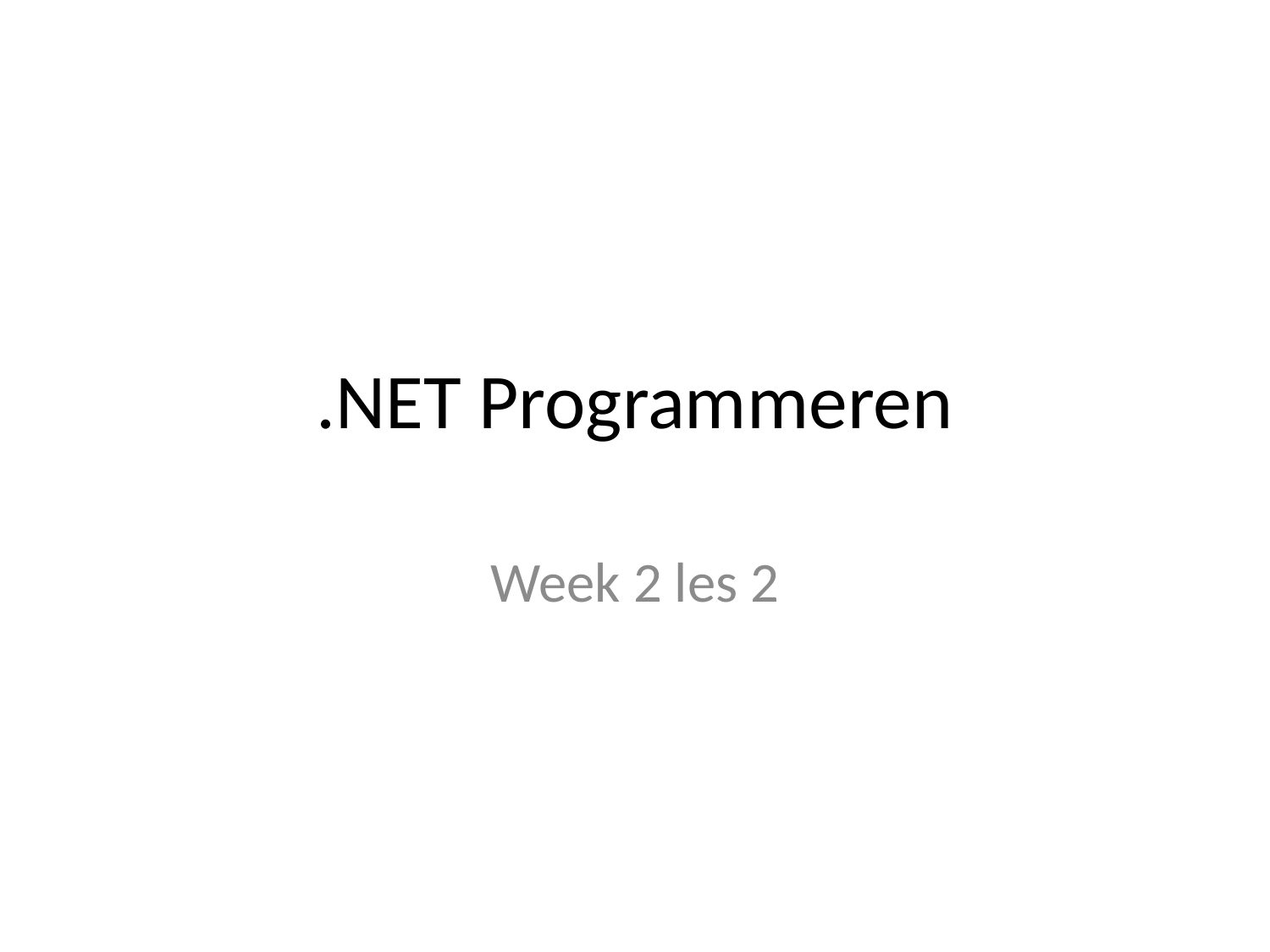

# .NET Programmeren
Week 2 les 2